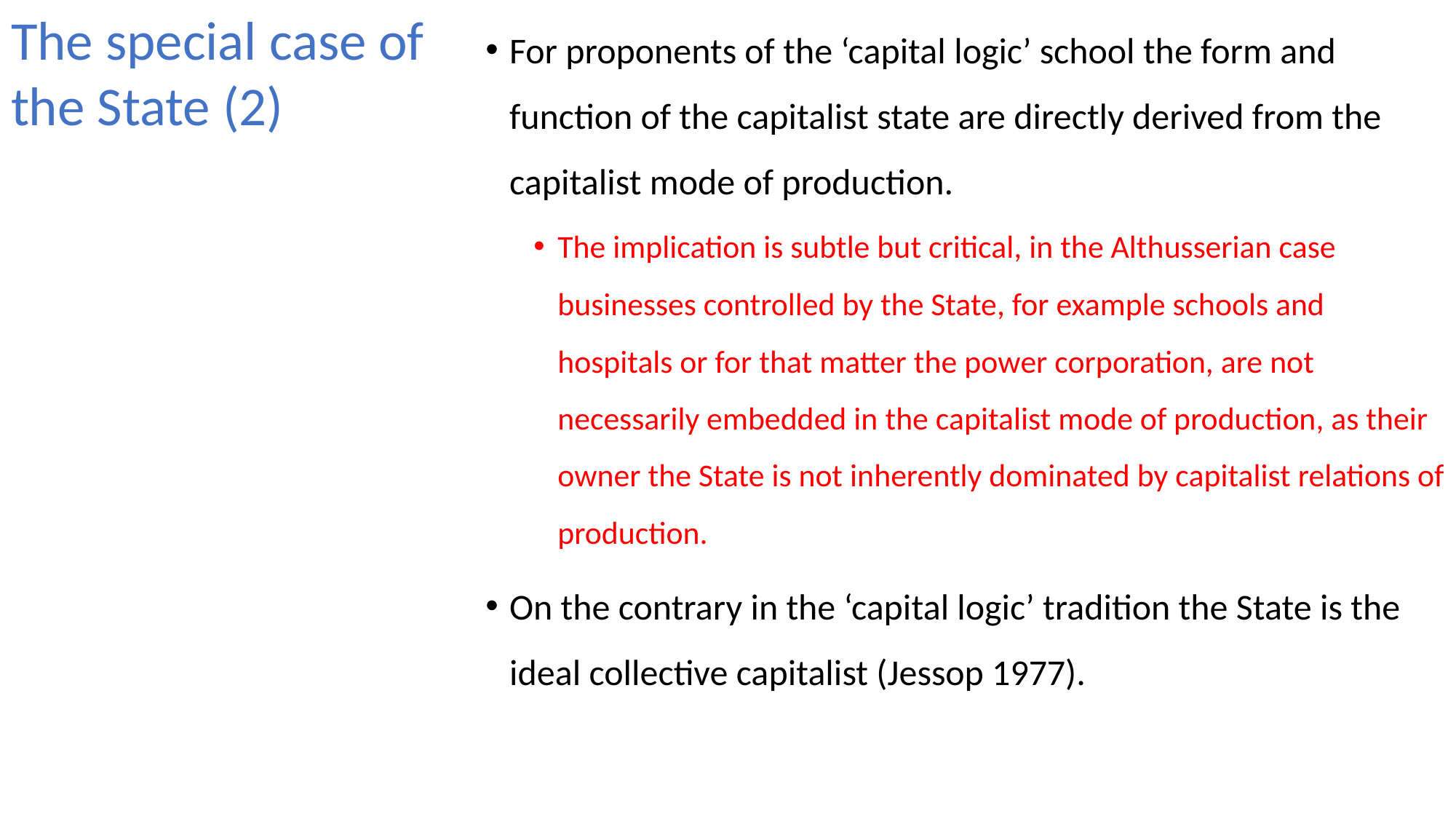

# The special case of the State (2)
For proponents of the ‘capital logic’ school the form and function of the capitalist state are directly derived from the capitalist mode of production.
The implication is subtle but critical, in the Althusserian case businesses controlled by the State, for example schools and hospitals or for that matter the power corporation, are not necessarily embedded in the capitalist mode of production, as their owner the State is not inherently dominated by capitalist relations of production.
On the contrary in the ‘capital logic’ tradition the State is the ideal collective capitalist (Jessop 1977).